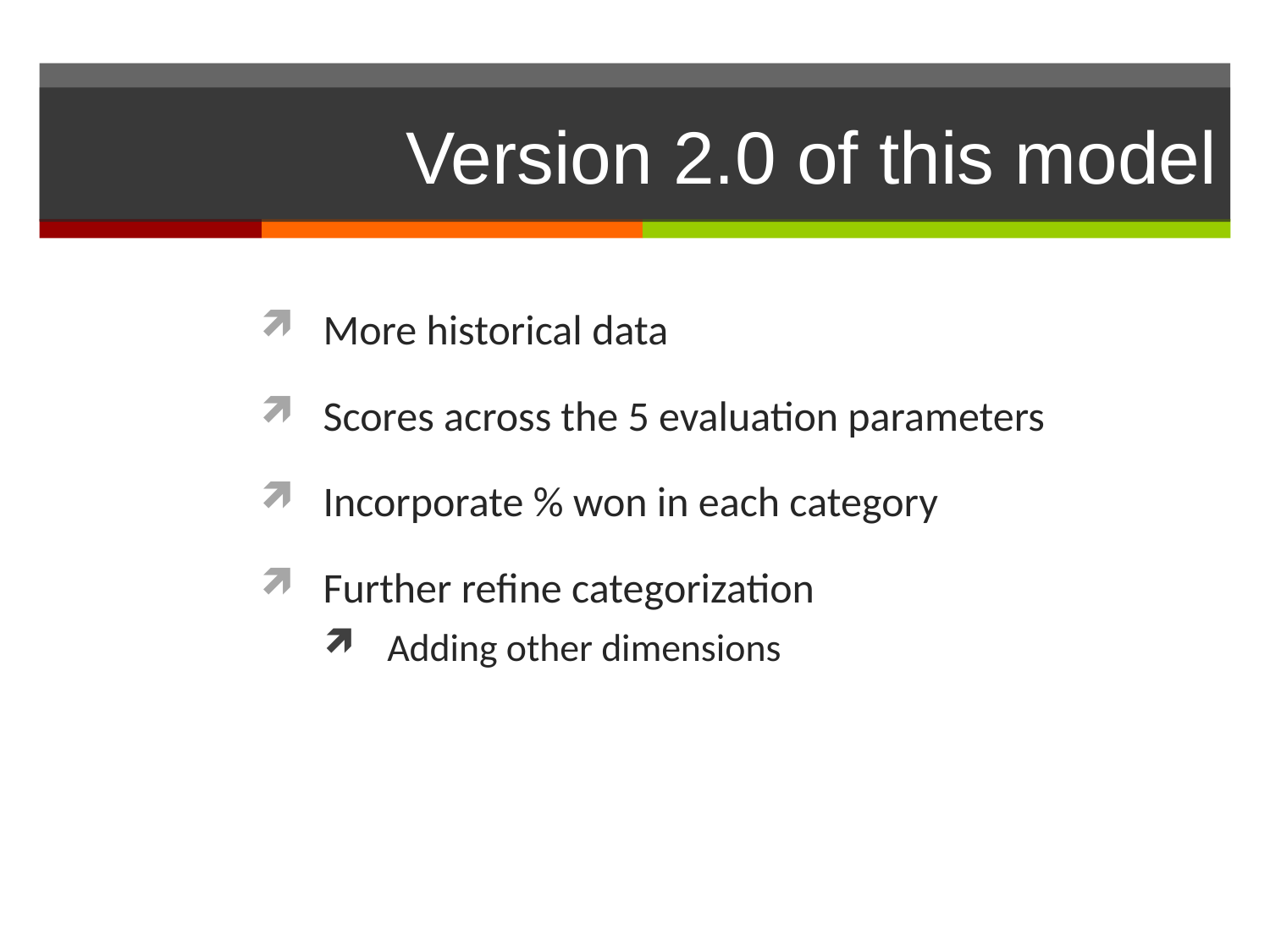

# Version 2.0 of this model
More historical data
Scores across the 5 evaluation parameters
Incorporate % won in each category
Further refine categorization
Adding other dimensions